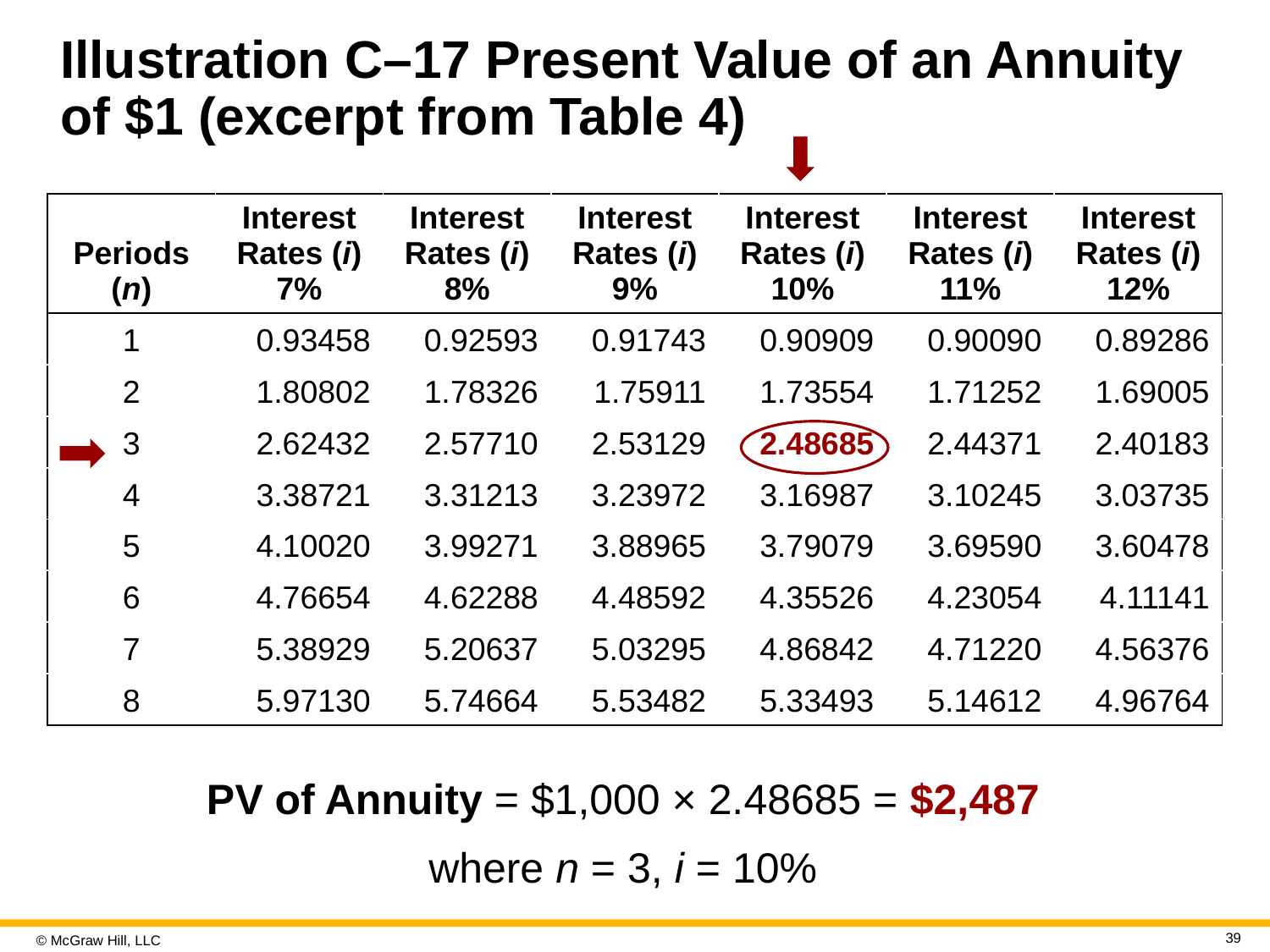

# Illustration C–17 Present Value of an Annuity of $1 (excerpt from Table 4)

| Periods (n) | Interest Rates (i) 7% | Interest Rates (i) 8% | Interest Rates (i) 9% | Interest Rates (i) 10% | Interest Rates (i) 11% | Interest Rates (i) 12% |
| --- | --- | --- | --- | --- | --- | --- |
| 1 | 0.93458 | 0.92593 | 0.91743 | 0.90909 | 0.90090 | 0.89286 |
| 2 | 1.80802 | 1.78326 | 1.75911 | 1.73554 | 1.71252 | 1.69005 |
| 3 | 2.62432 | 2.57710 | 2.53129 | 2.48685 | 2.44371 | 2.40183 |
| 4 | 3.38721 | 3.31213 | 3.23972 | 3.16987 | 3.10245 | 3.03735 |
| 5 | 4.10020 | 3.99271 | 3.88965 | 3.79079 | 3.69590 | 3.60478 |
| 6 | 4.76654 | 4.62288 | 4.48592 | 4.35526 | 4.23054 | 4.11141 |
| 7 | 5.38929 | 5.20637 | 5.03295 | 4.86842 | 4.71220 | 4.56376 |
| 8 | 5.97130 | 5.74664 | 5.53482 | 5.33493 | 5.14612 | 4.96764 |

P V of Annuity = $1,000 × 2.48685 = $2,487
where n = 3, i = 10%
39